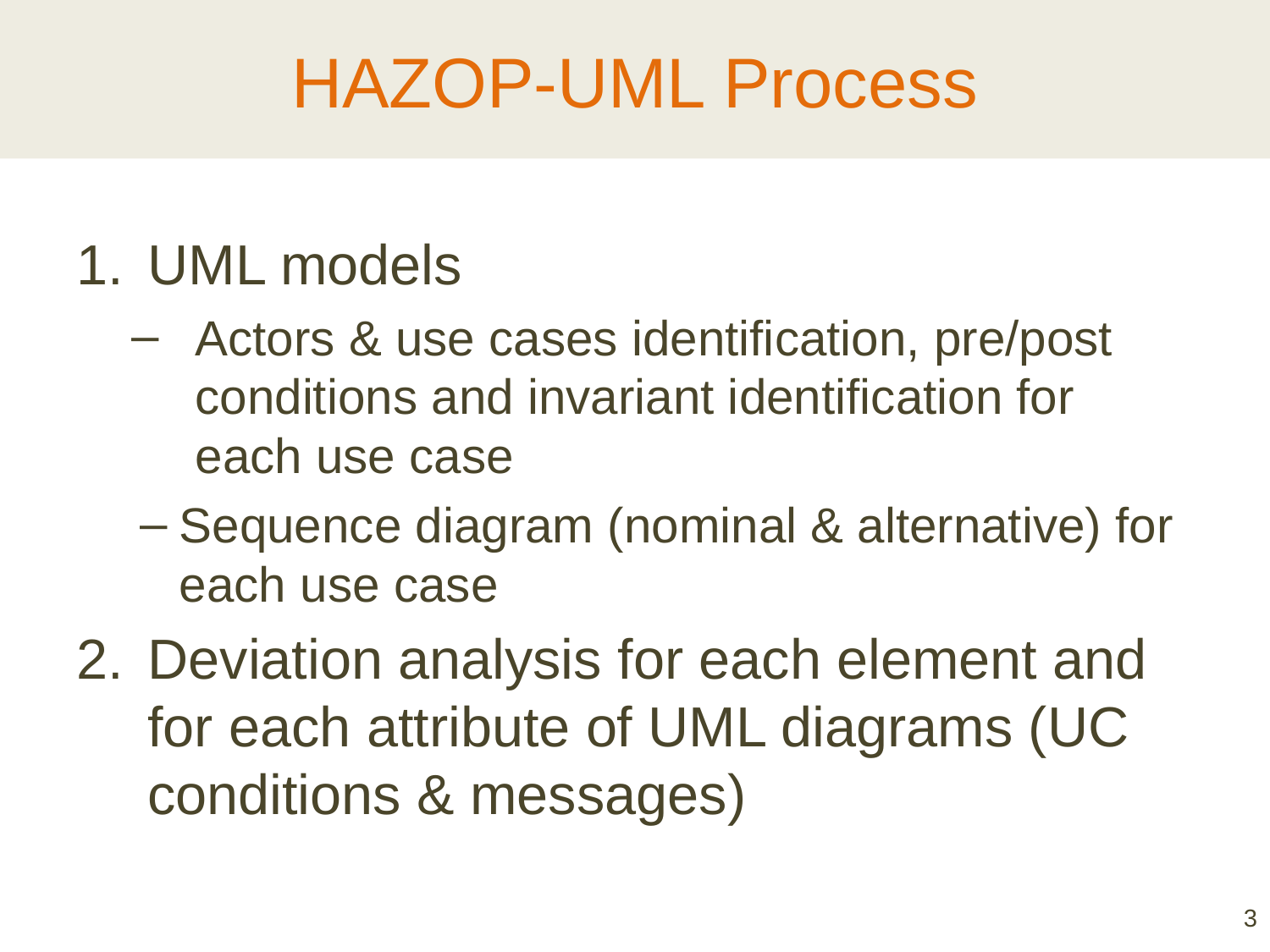

# HAZOP-UML Process
UML models
Actors & use cases identification, pre/post conditions and invariant identification for each use case
Sequence diagram (nominal & alternative) for each use case
Deviation analysis for each element and for each attribute of UML diagrams (UC conditions & messages)
3